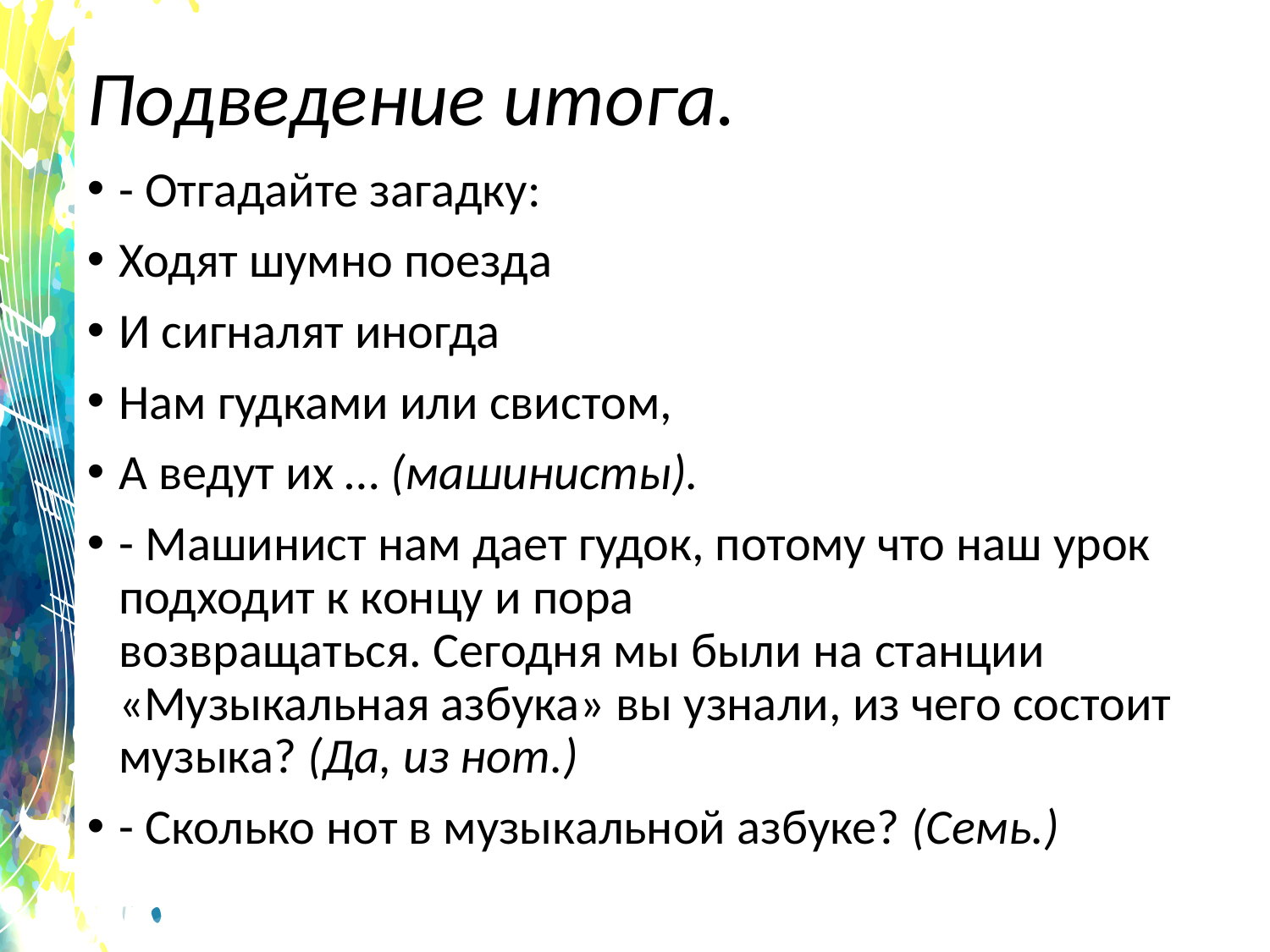

# Подведение итога.
- Отгадайте загадку:
Ходят шумно поезда
И сигналят иногда
Нам гудками или свистом,
А ведут их … (машинисты).
- Машинист нам дает гудок, потому что наш урок подходит к концу и пора возвращаться. Сегодня мы были на станции «Музыкальная азбука» вы узнали, из чего состоит музыка? (Да, из нот.)
- Сколько нот в музыкальной азбуке? (Семь.)